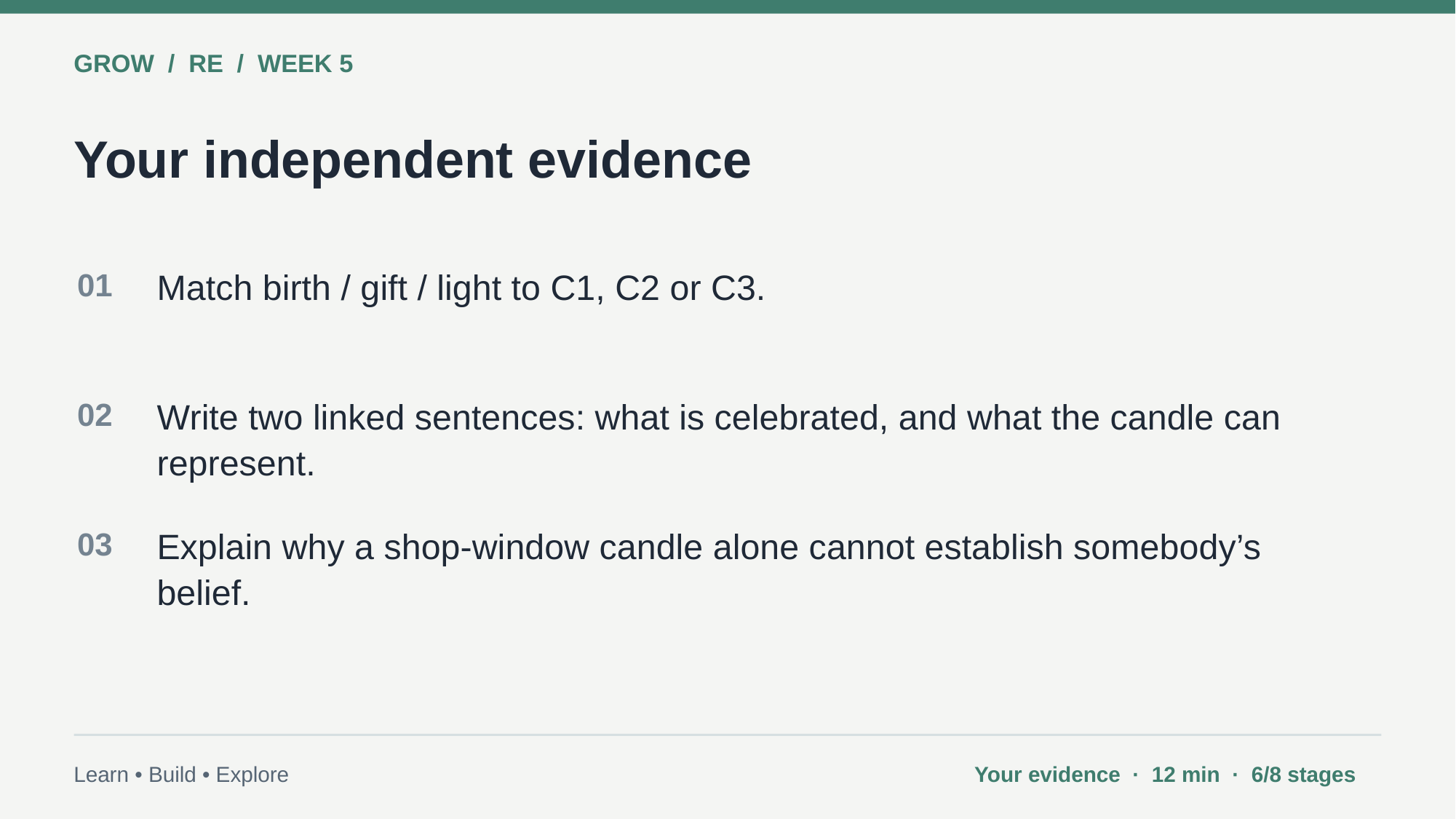

GROW  /  RE  /  WEEK 5
Your independent evidence
01
Match birth / gift / light to C1, C2 or C3.
02
Write two linked sentences: what is celebrated, and what the candle can represent.
03
Explain why a shop-window candle alone cannot establish somebody’s belief.

Learn • Build • Explore
Your evidence  ·  12 min  ·  6/8 stages